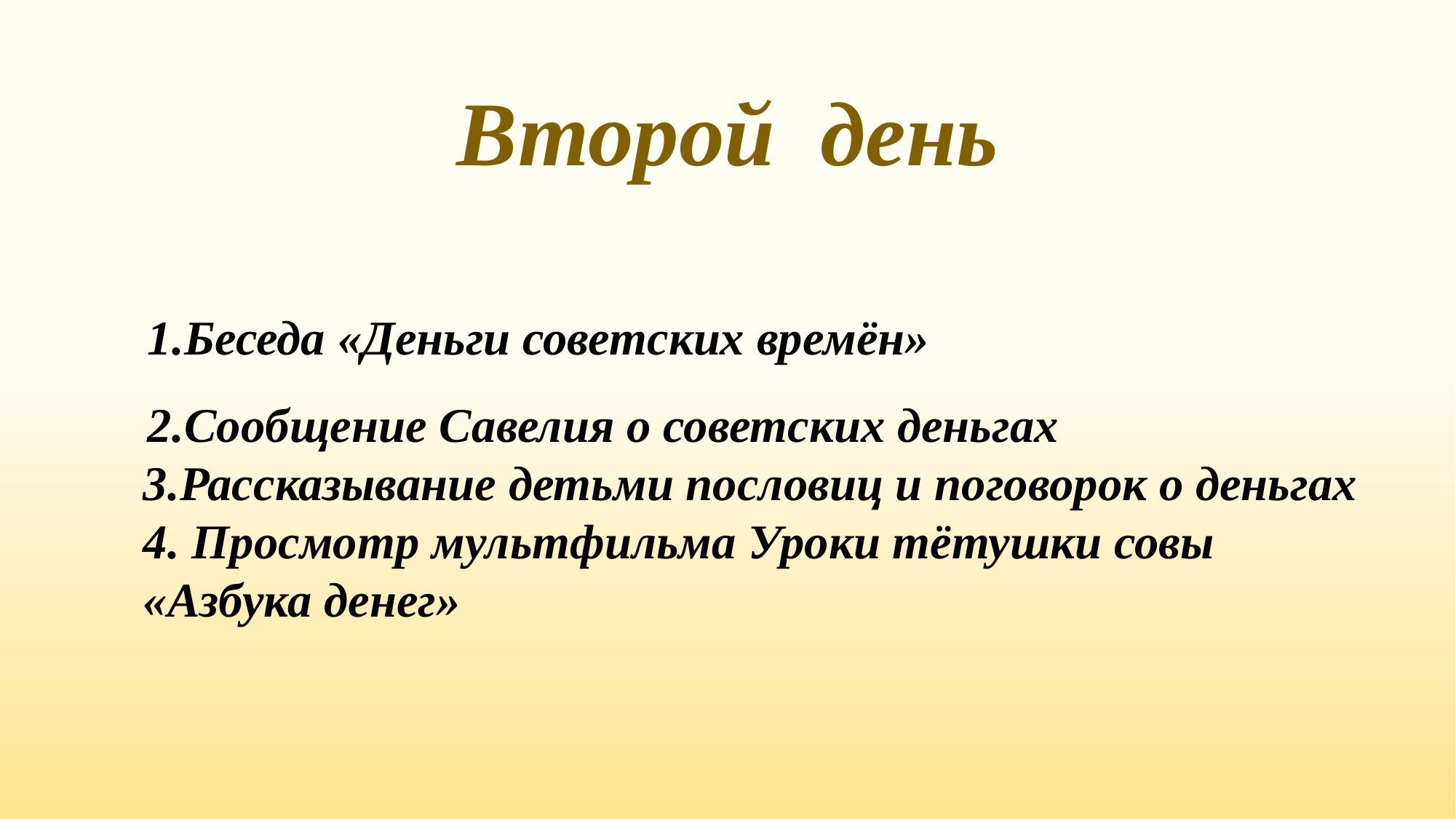

# Второй  день

1.Беседа «Деньги советских времён»
2.Сообщение Савелия о советских деньгах
3.Рассказывание детьми пословиц и поговорок о деньгах
4. Просмотр мультфильма Уроки тётушки совы «Азбука денег»